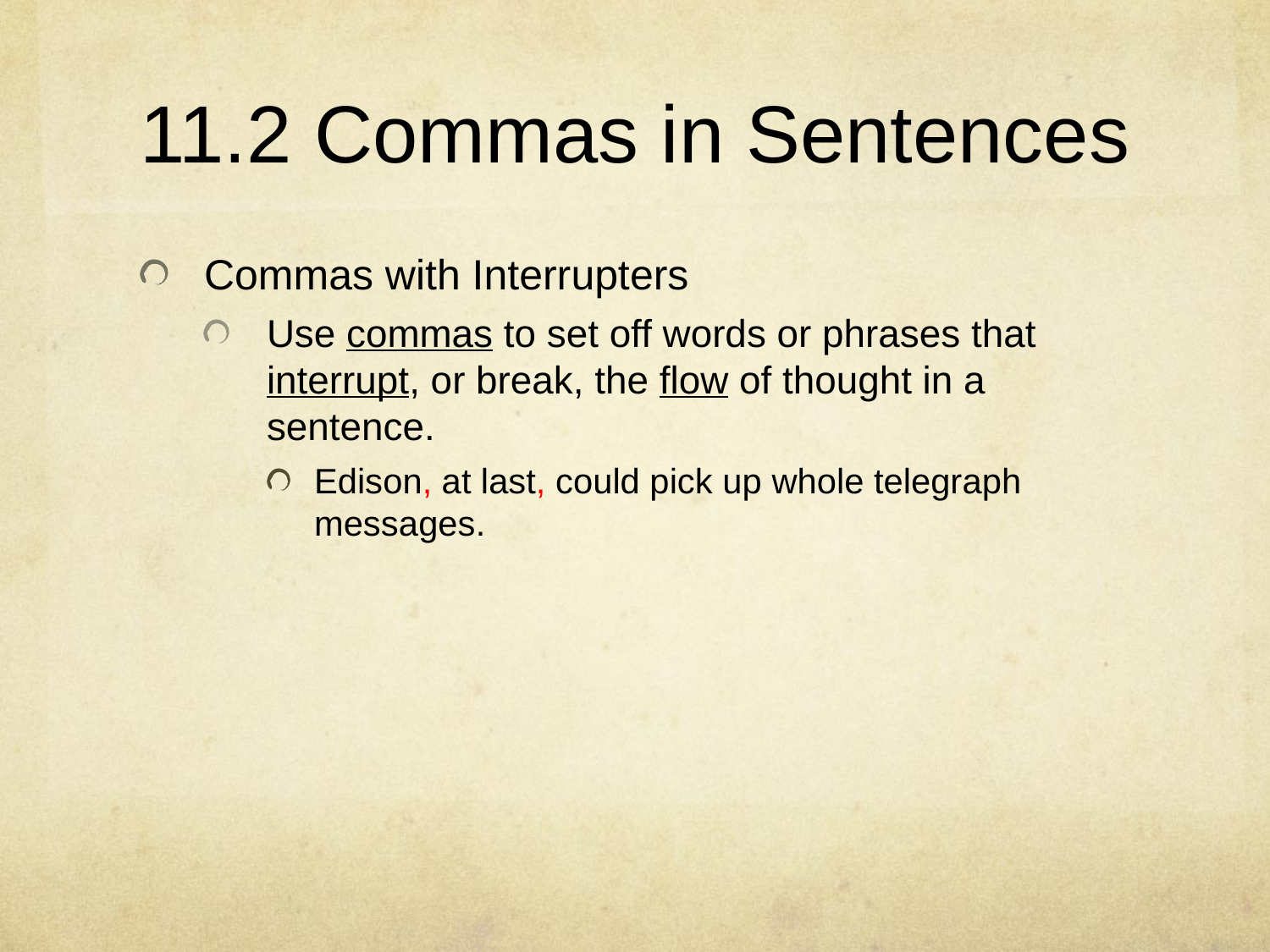

# 11.2 Commas in Sentences
Commas with Interrupters
Use commas to set off words or phrases that interrupt, or break, the flow of thought in a sentence.
Edison, at last, could pick up whole telegraph messages.